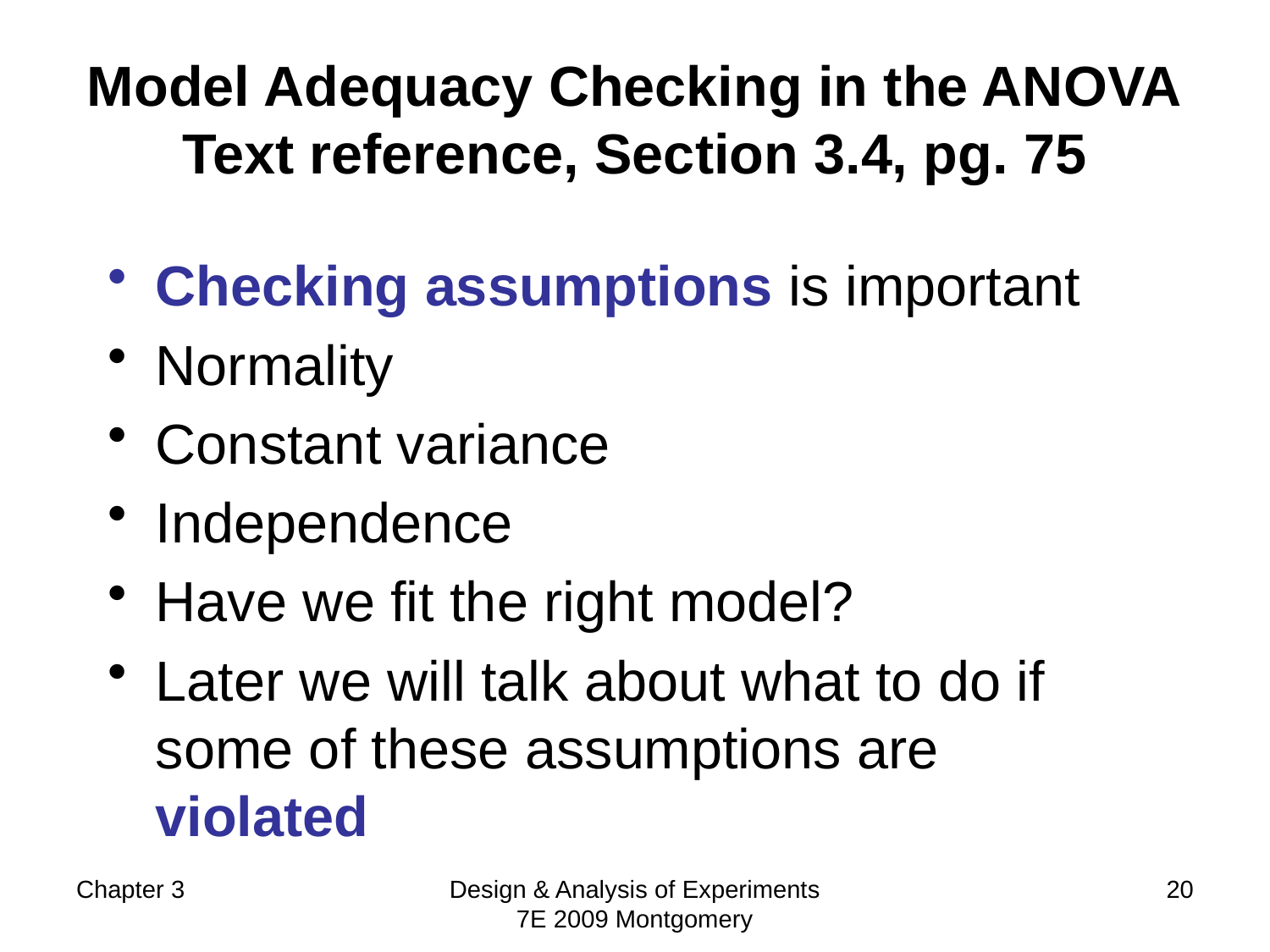

# Model Adequacy Checking in the ANOVA Text reference, Section 3.4, pg. 75
Checking assumptions is important
Normality
Constant variance
Independence
Have we fit the right model?
Later we will talk about what to do if some of these assumptions are violated
Chapter 3
Design & Analysis of Experiments 7E 2009 Montgomery
20